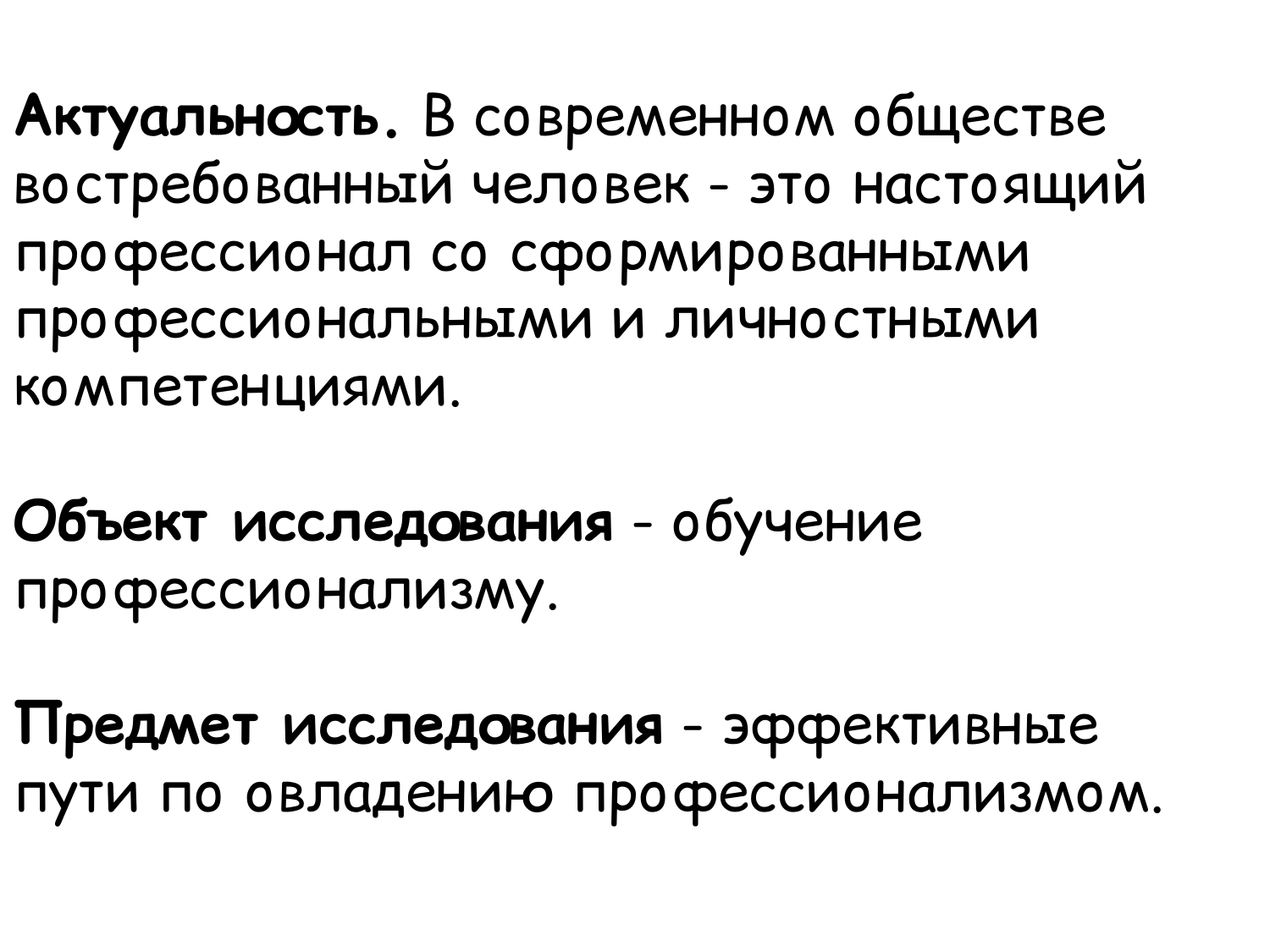

Актуальность. В современном обществе востребованный человек - это настоящий профессионал со сформированными профессиональными и личностными компетенциями.

Объект исследования - обучение профессионализму.

Предмет исследования - эффективные пути по овладению профессионализмом.